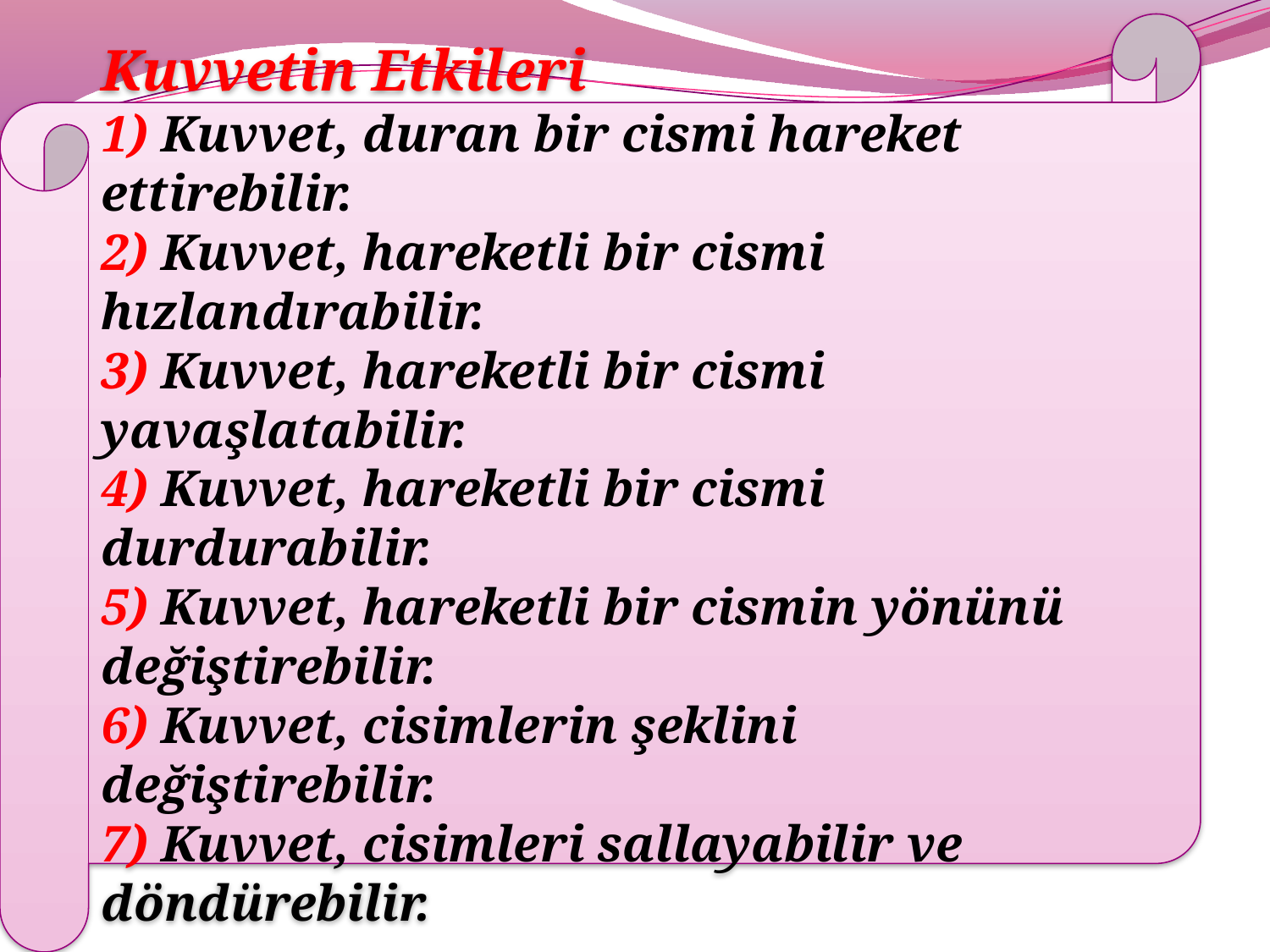

Kuvvetin Etkileri
1) Kuvvet, duran bir cismi hareket ettirebilir.
2) Kuvvet, hareketli bir cismi hızlandırabilir.
3) Kuvvet, hareketli bir cismi yavaşlatabilir.
4) Kuvvet, hareketli bir cismi durdurabilir.
5) Kuvvet, hareketli bir cismin yönünü değiştirebilir.
6) Kuvvet, cisimlerin şeklini değiştirebilir.
7) Kuvvet, cisimleri sallayabilir ve döndürebilir.